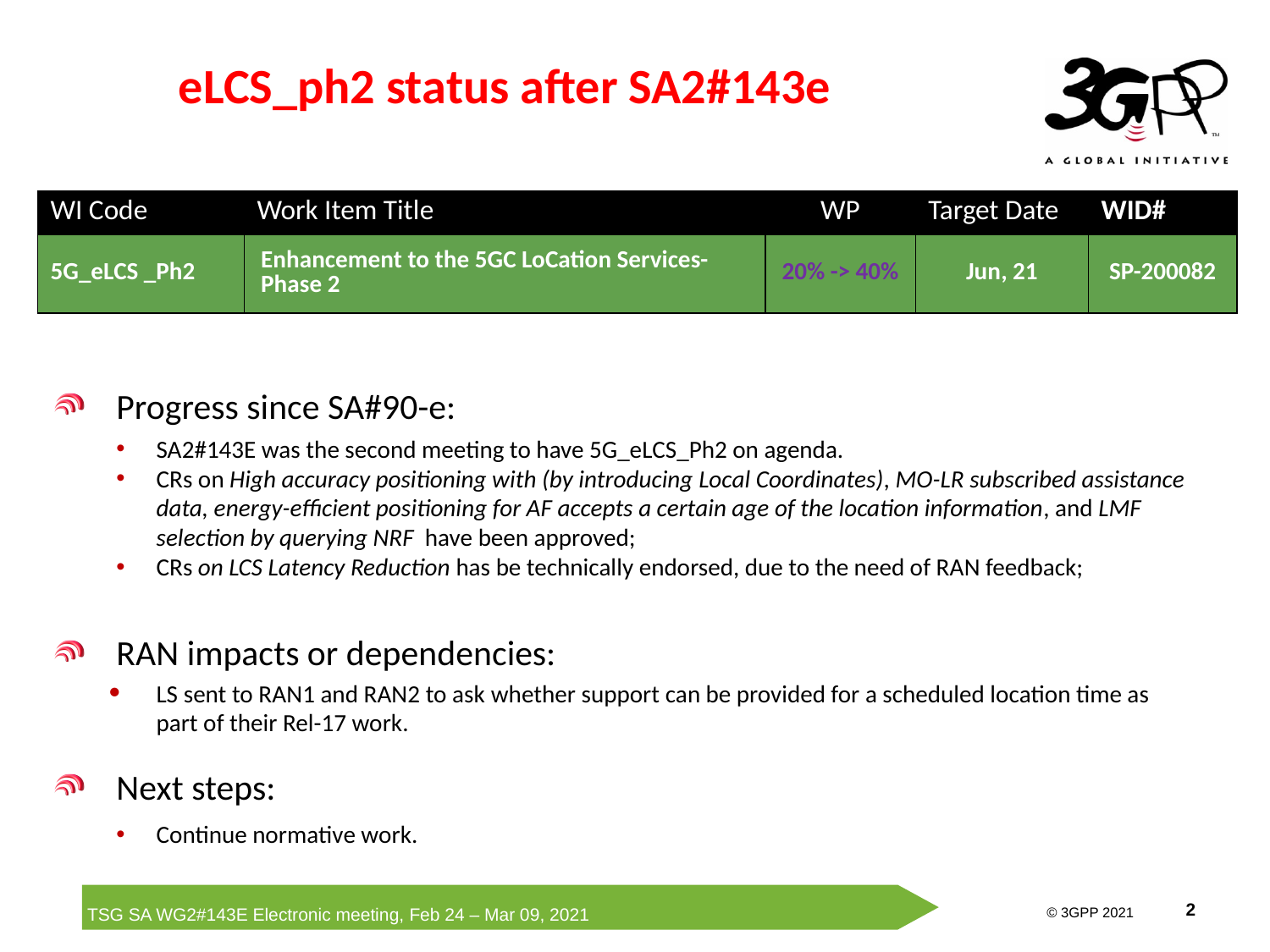

# eLCS_ph2 status after SA2#143e
| WI Code | Work Item Title | WP | Target Date | WID# |
| --- | --- | --- | --- | --- |
| 5G\_eLCS \_Ph2 | Enhancement to the 5GC LoCation Services-Phase 2 | 20% -> 40% | Jun, 21 | SP-200082 |
Progress since SA#90-e:
SA2#143E was the second meeting to have 5G_eLCS_Ph2 on agenda.
CRs on High accuracy positioning with (by introducing Local Coordinates), MO-LR subscribed assistance data, energy-efficient positioning for AF accepts a certain age of the location information, and LMF selection by querying NRF  have been approved;
CRs on LCS Latency Reduction has be technically endorsed, due to the need of RAN feedback;

RAN impacts or dependencies:
LS sent to RAN1 and RAN2 to ask whether support can be provided for a scheduled location time as part of their Rel-17 work.

Next steps:
Continue normative work.